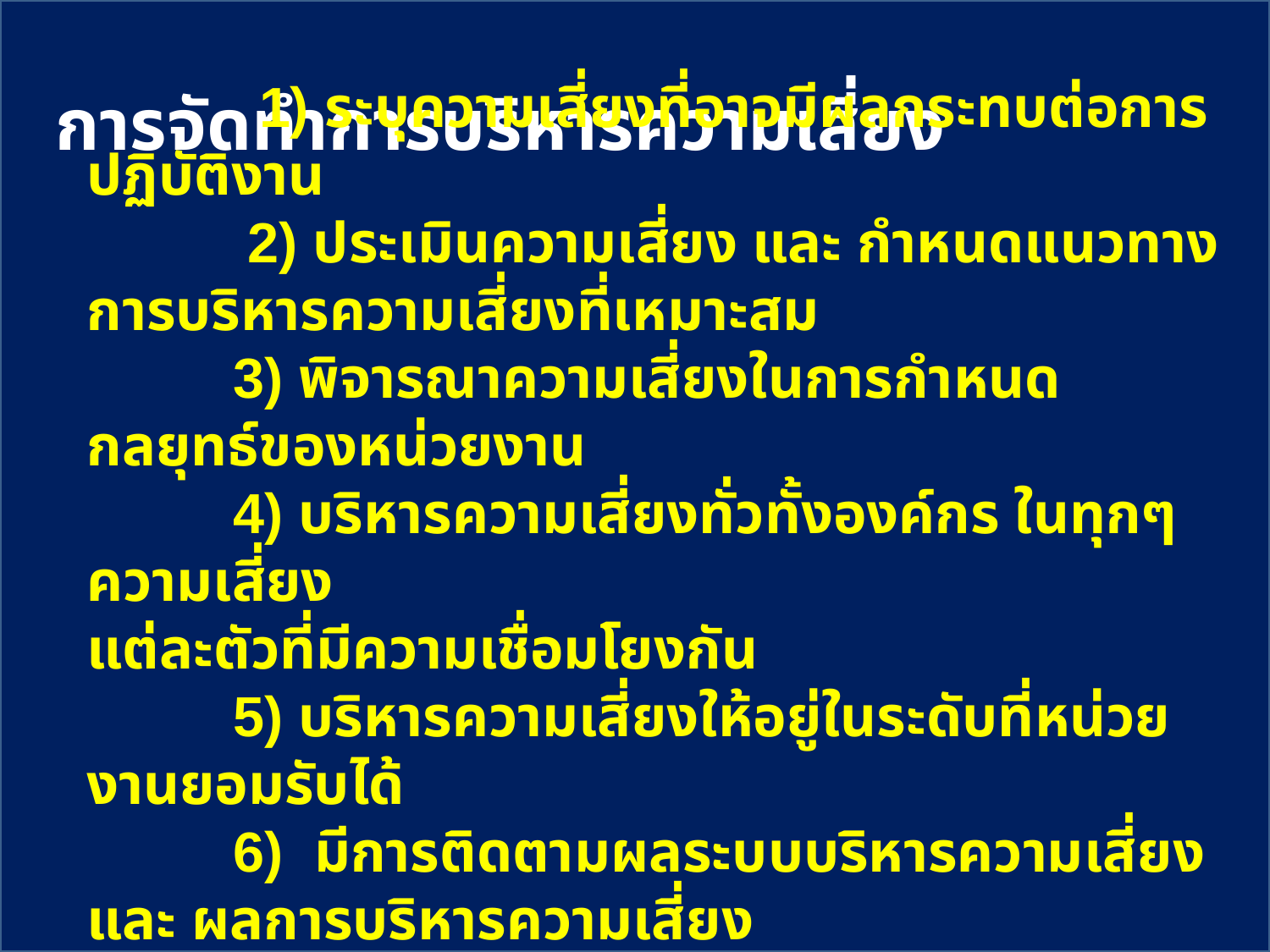

# การจัดทำการบริหารความเสี่ยง
           1) ระบุความเสี่ยงที่อาจมีผลกระทบต่อการปฏิบัติงาน
           2) ประเมินความเสี่ยง และ กำหนดแนวทางการบริหารความเสี่ยงที่เหมาะสม
          3) พิจารณาความเสี่ยงในการกำหนดกลยุทธ์ของหน่วยงาน
          4) บริหารความเสี่ยงทั่วทั้งองค์กร ในทุกๆ ความเสี่ยง
แต่ละตัวที่มีความเชื่อมโยงกัน
          5) บริหารความเสี่ยงให้อยู่ในระดับที่หน่วยงานยอมรับได้
          6)  มีการติดตามผลระบบบริหารความเสี่ยง และ ผลการบริหารความเสี่ยง